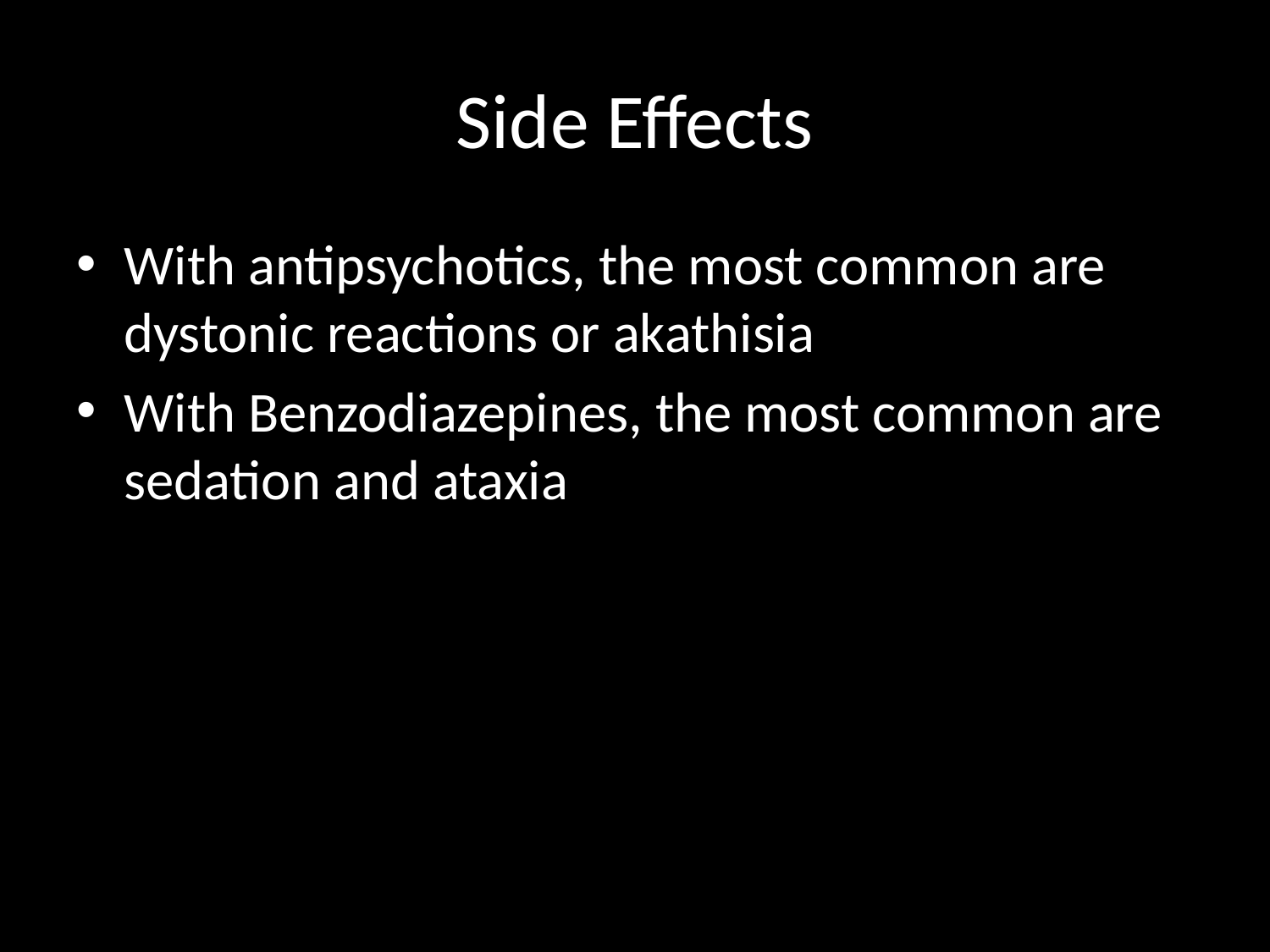

# Side Effects
With antipsychotics, the most common are dystonic reactions or akathisia
With Benzodiazepines, the most common are sedation and ataxia